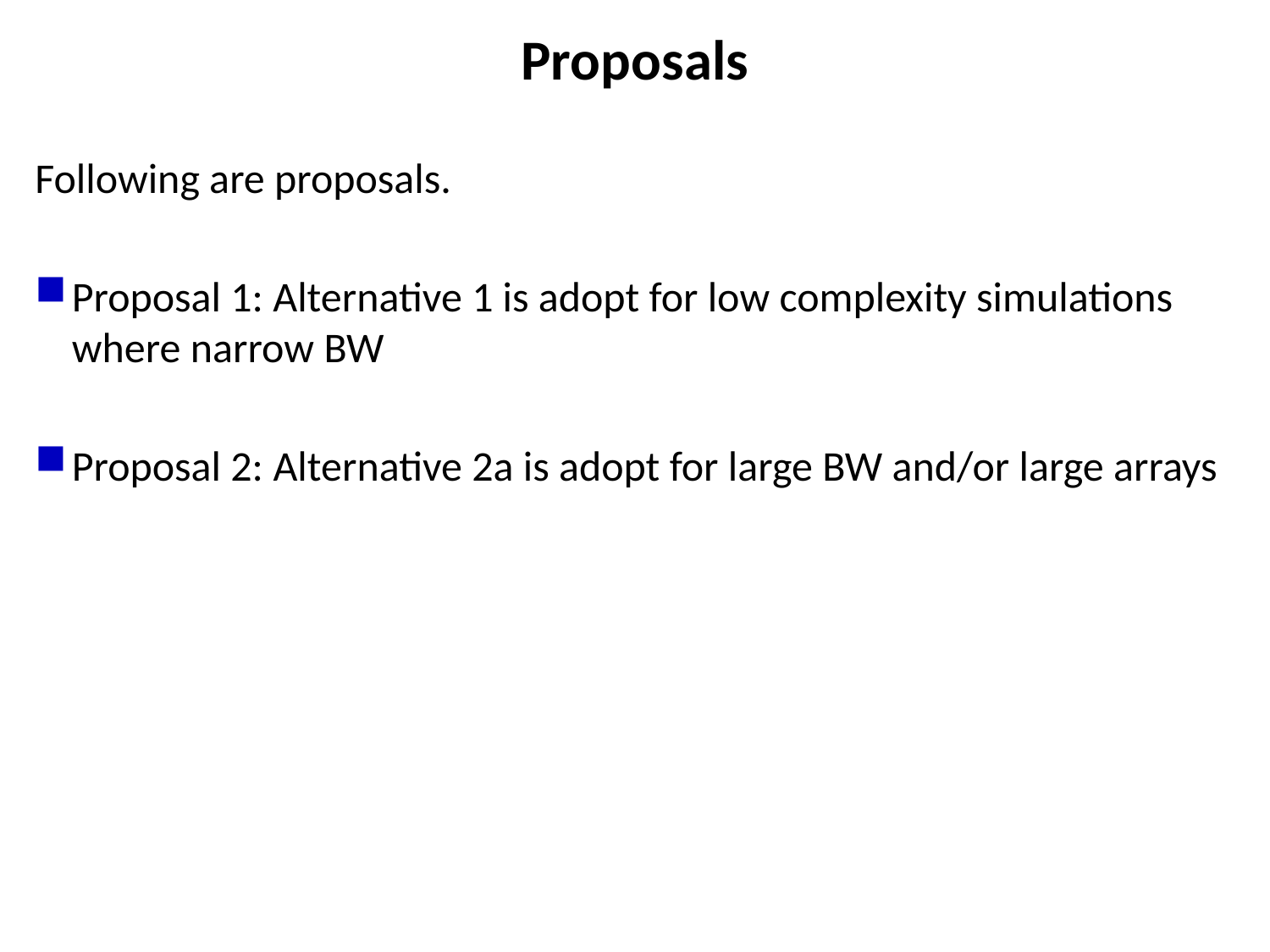

# Proposals
Following are proposals.

Proposal 1: Alternative 1 is adopt for low complexity simulations where narrow BW

Proposal 2: Alternative 2a is adopt for large BW and/or large arrays